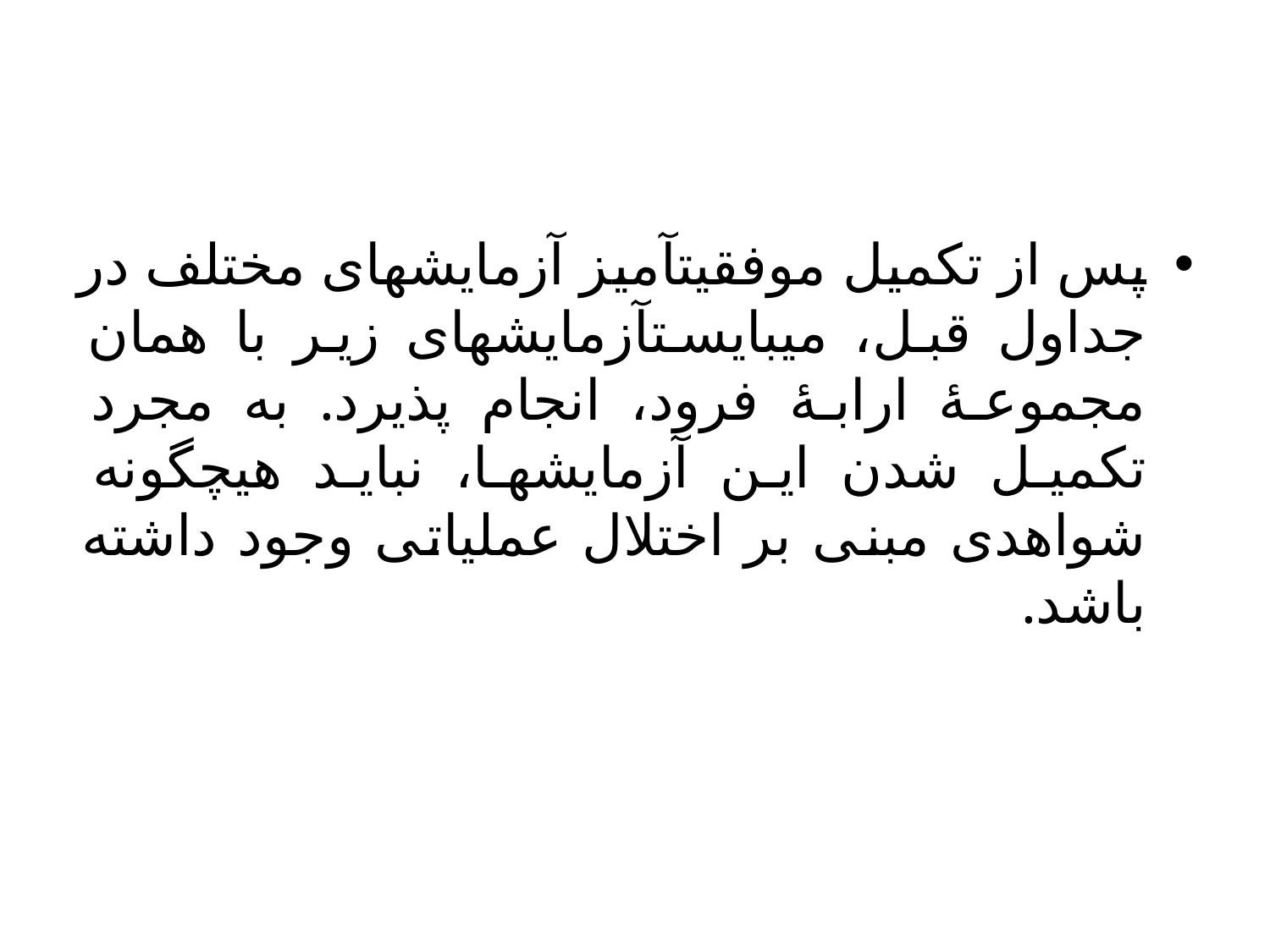

پس از تکمیل موفقیت­آمیز آزمایش­های مختلف در جداول قبل، می­بایستآزمایش­های زیر با همان مجموعۀ ارابۀ فرود، انجام پذیرد. به مجرد تکمیل شدن این آزمایش­ها، نباید هیچگونه شواهدی مبنی بر اختلال عملیاتی وجود داشته باشد.